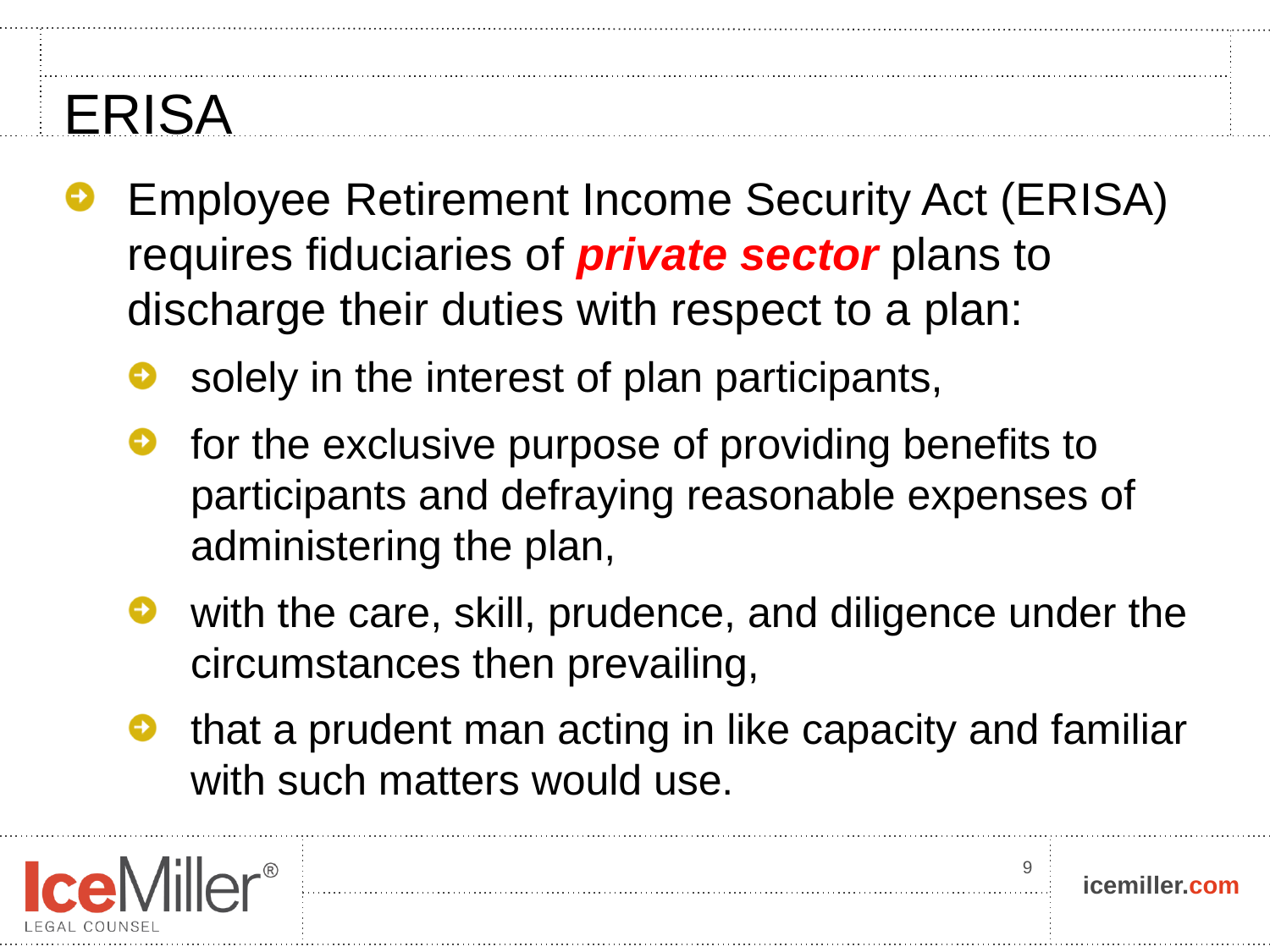

# ERISA
Employee Retirement Income Security Act (ERISA) requires fiduciaries of private sector plans to discharge their duties with respect to a plan:
solely in the interest of plan participants,
for the exclusive purpose of providing benefits to participants and defraying reasonable expenses of administering the plan,
with the care, skill, prudence, and diligence under the circumstances then prevailing,
that a prudent man acting in like capacity and familiar with such matters would use.
9